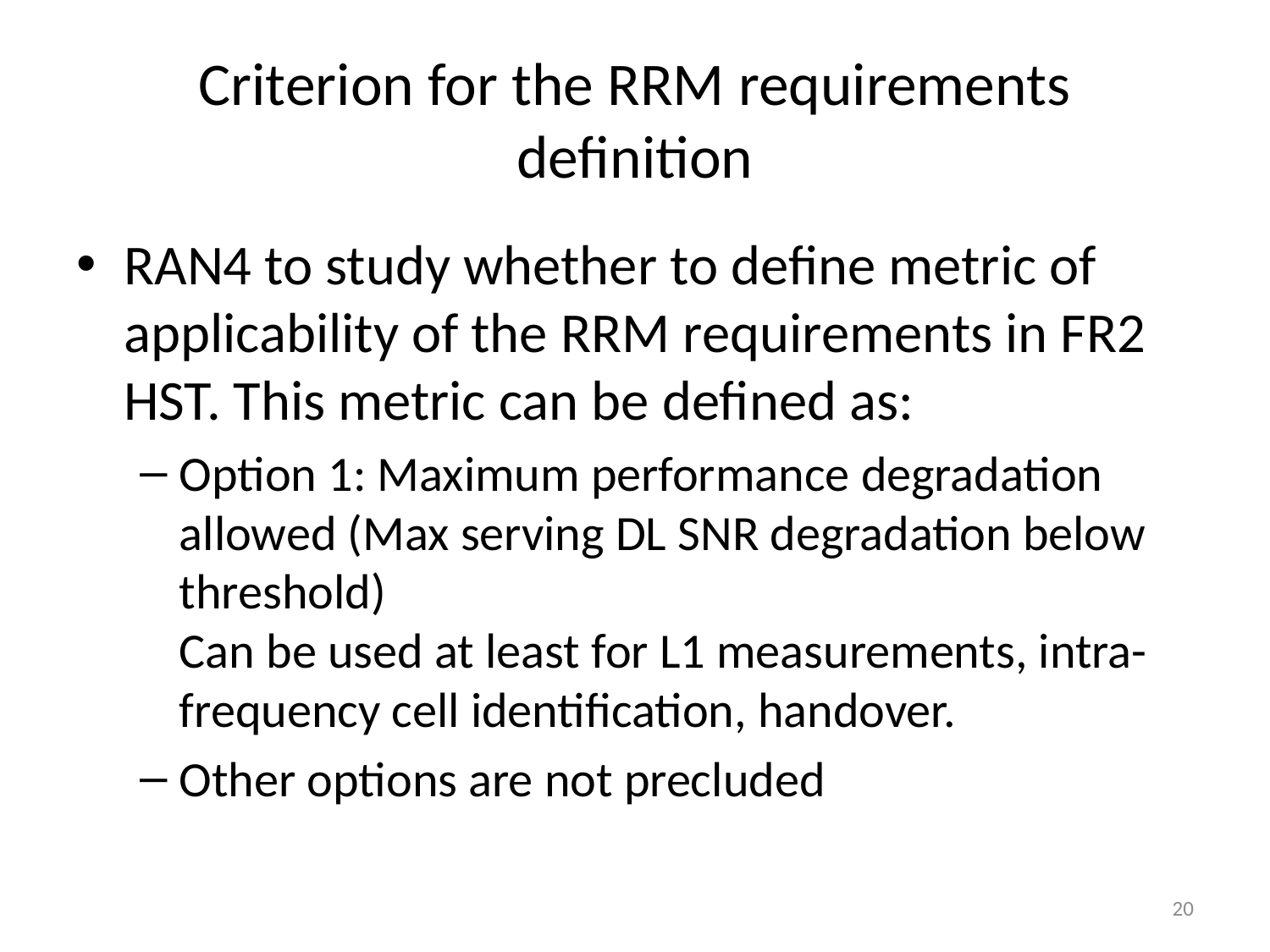

# Criterion for the RRM requirements definition
RAN4 to study whether to define metric of applicability of the RRM requirements in FR2 HST. This metric can be defined as:
Option 1: Maximum performance degradation allowed (Max serving DL SNR degradation below threshold)
Can be used at least for L1 measurements, intra-frequency cell identification, handover.
Other options are not precluded

20